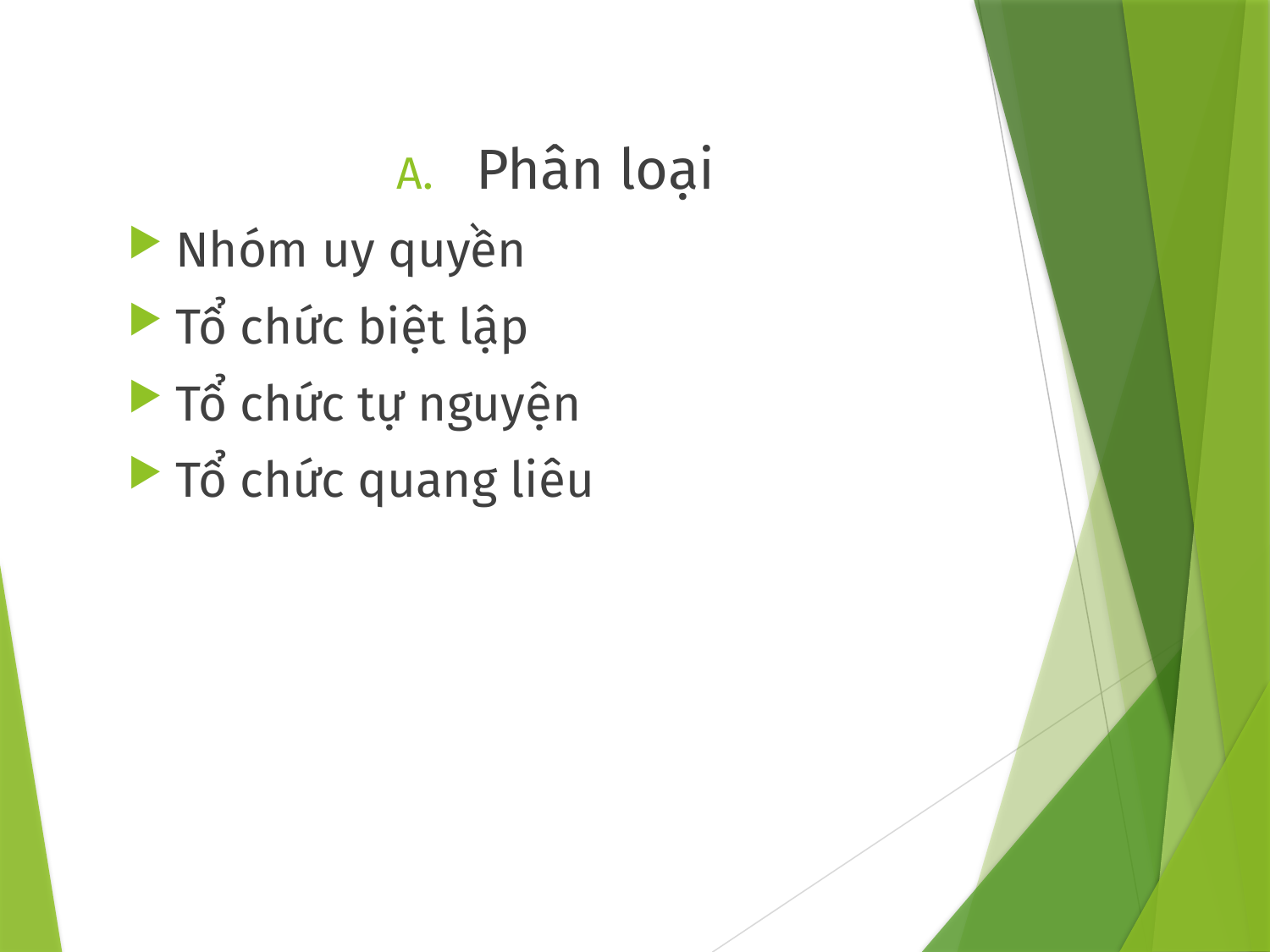

Phân loại
Nhóm uy quyền
Tổ chức biệt lập
Tổ chức tự nguyện
Tổ chức quang liêu